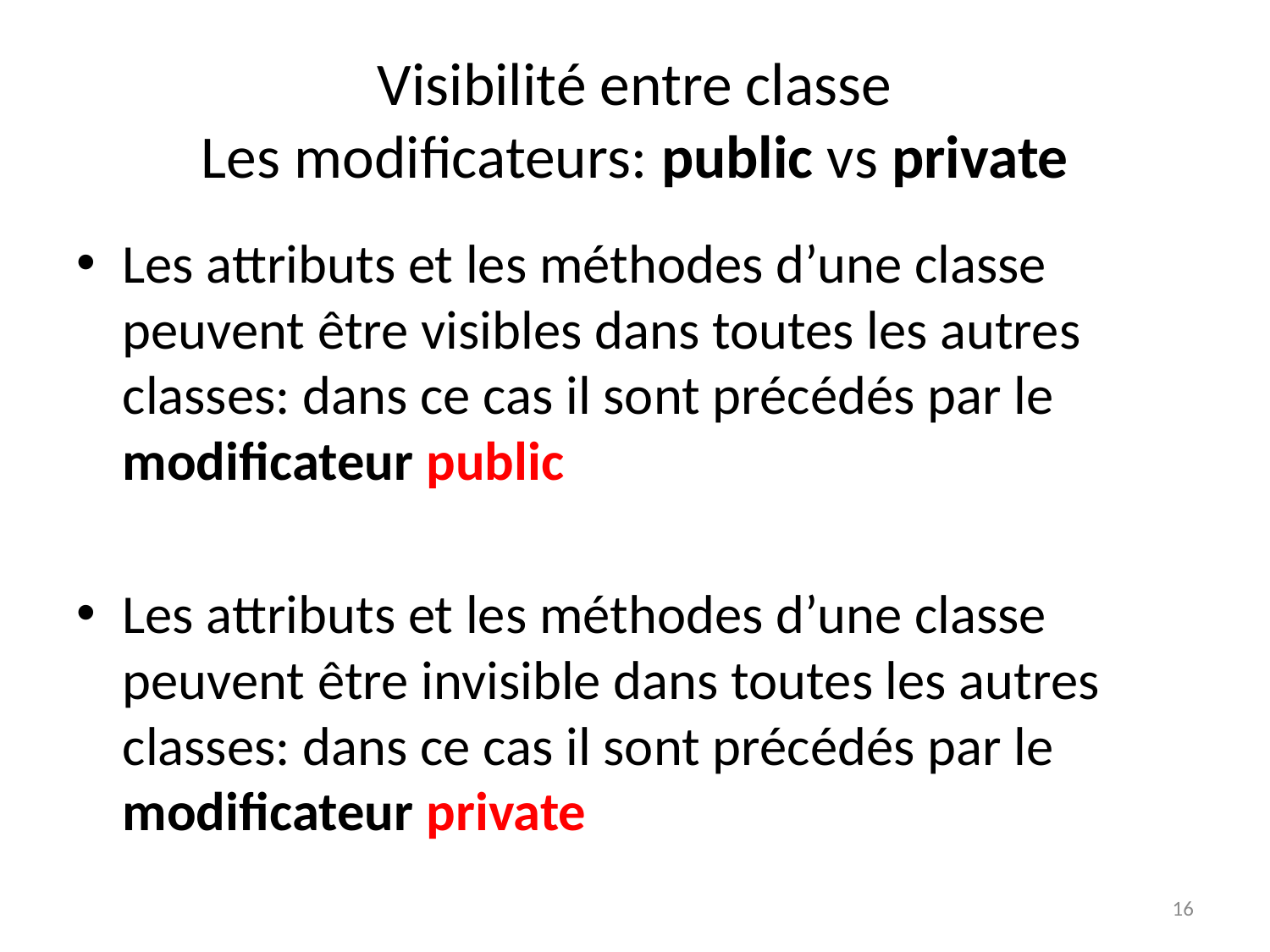

# Visibilité entre classe Les modificateurs: public vs private
Les attributs et les méthodes d’une classe peuvent être visibles dans toutes les autres classes: dans ce cas il sont précédés par le modificateur public

Les attributs et les méthodes d’une classe peuvent être invisible dans toutes les autres classes: dans ce cas il sont précédés par le modificateur private
16